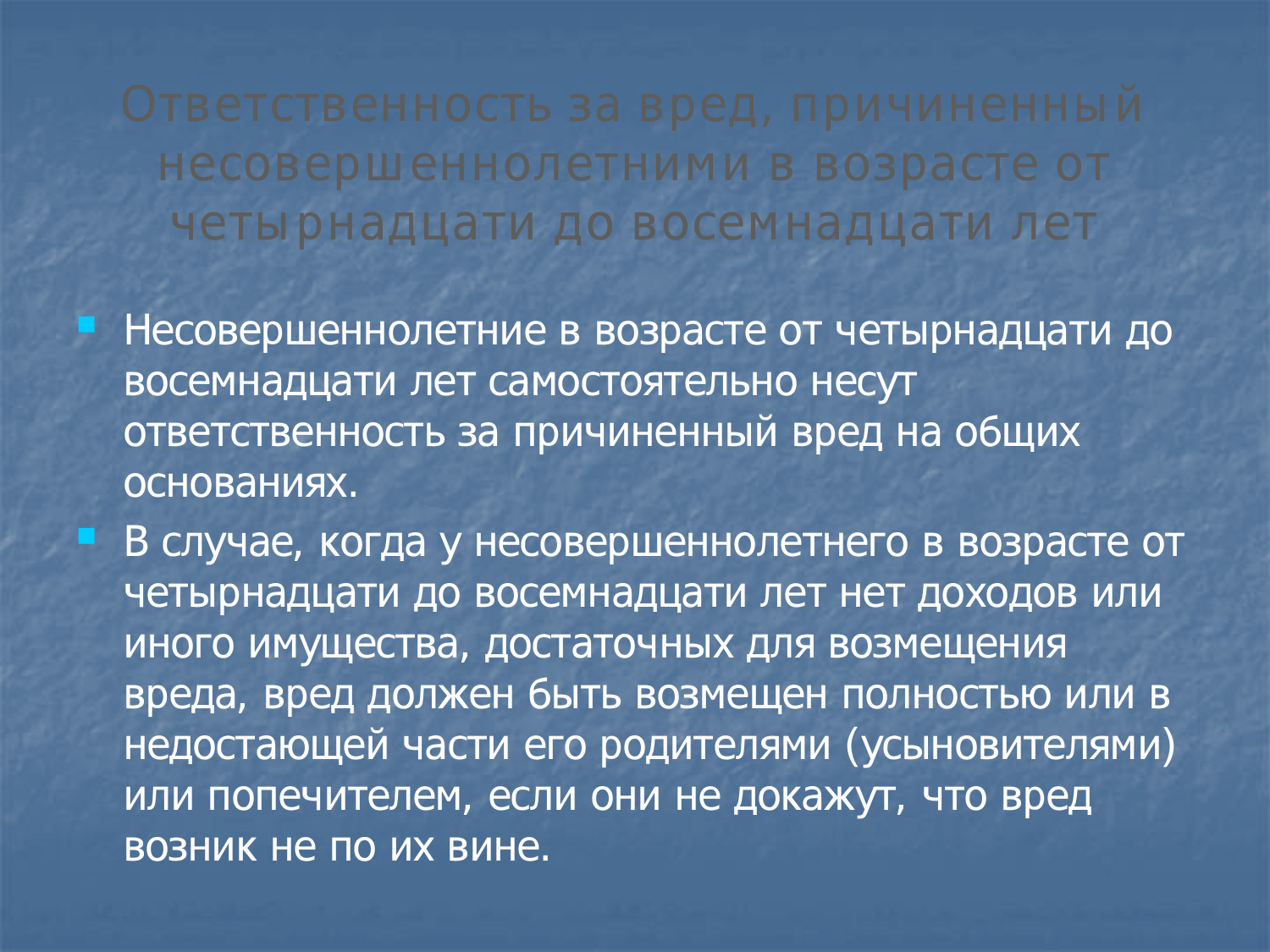

# Ответственность за вред, причиненный несовершеннолетними в возрасте от четырнадцати до восемнадцати лет
Несовершеннолетние в возрасте от четырнадцати до восемнадцати лет самостоятельно несут ответственность за причиненный вред на общих основаниях.
В случае, когда у несовершеннолетнего в возрасте от четырнадцати до восемнадцати лет нет доходов или иного имущества, достаточных для возмещения вреда, вред должен быть возмещен полностью или в недостающей части его родителями (усыновителями) или попечителем, если они не докажут, что вред возник не по их вине.